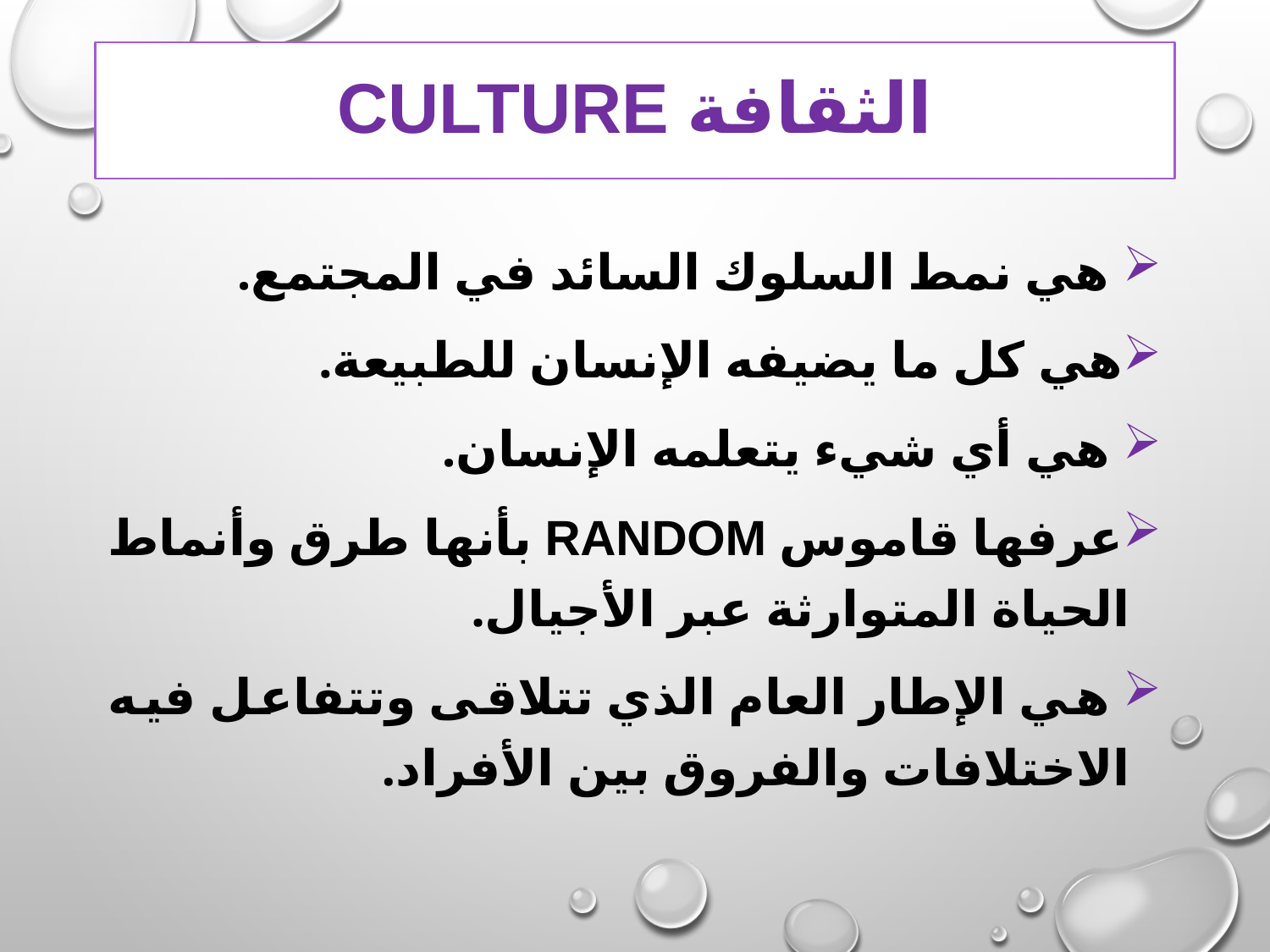

# الثقافة culture
 هي نمط السلوك السائد في المجتمع.
هي كل ما يضيفه الإنسان للطبيعة.
 هي أي شيء يتعلمه الإنسان.
عرفها قاموس random بأنها طرق وأنماط الحياة المتوارثة عبر الأجيال.
 هي الإطار العام الذي تتلاقى وتتفاعل فيه الاختلافات والفروق بين الأفراد.